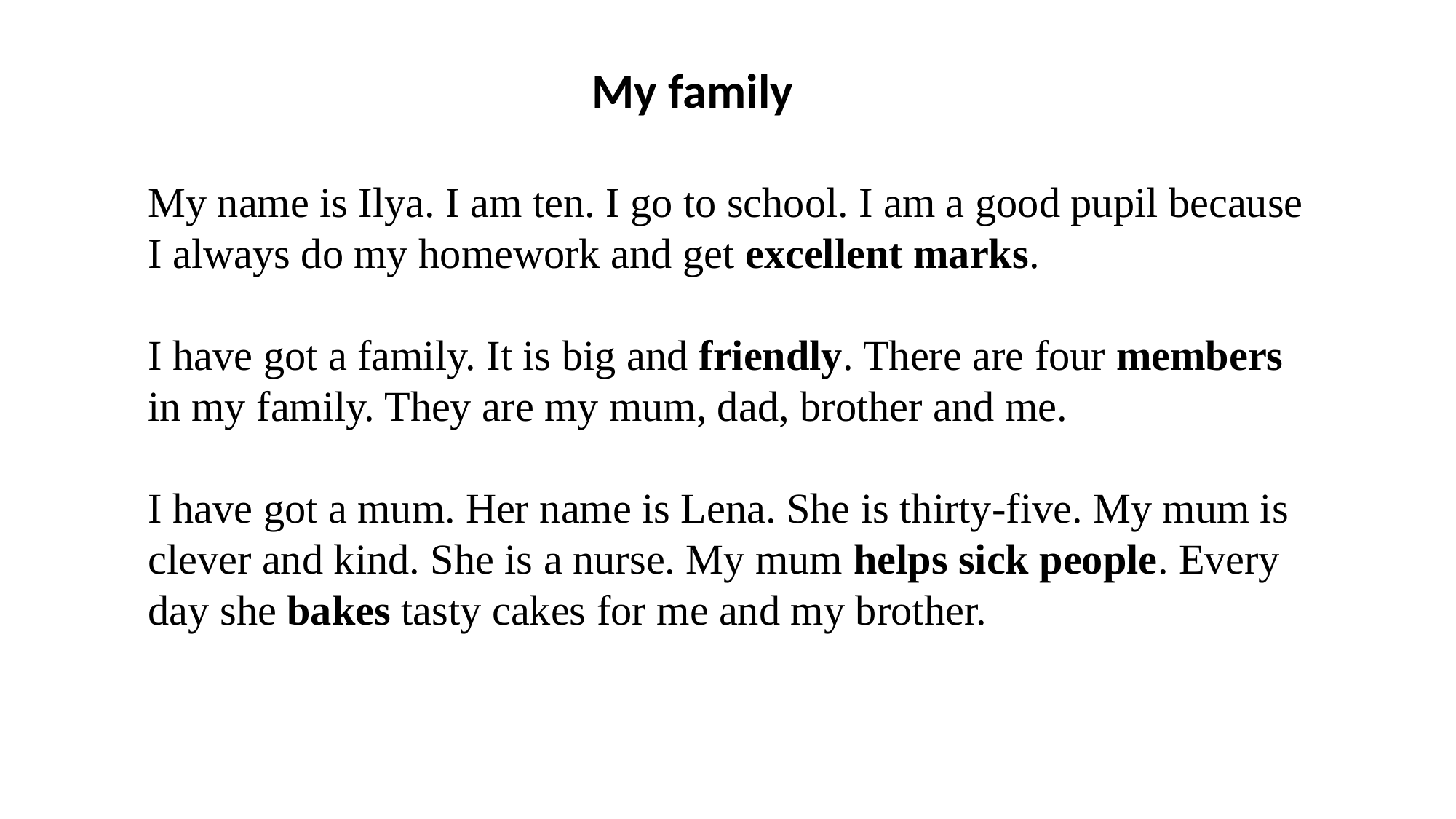

My family
My name is Ilya. I am ten. I go to school. I am a good pupil because I always do my homework and get exсellent marks.
I have got a family. It is big and friendly. There are four members in my family. They are my mum, dad, brother and me.
I have got a mum. Her name is Lena. She is thirty-five. My mum is clever and kind. She is a nurse. My mum helps sick people. Every day she bakes tasty cakes for me and my brother.